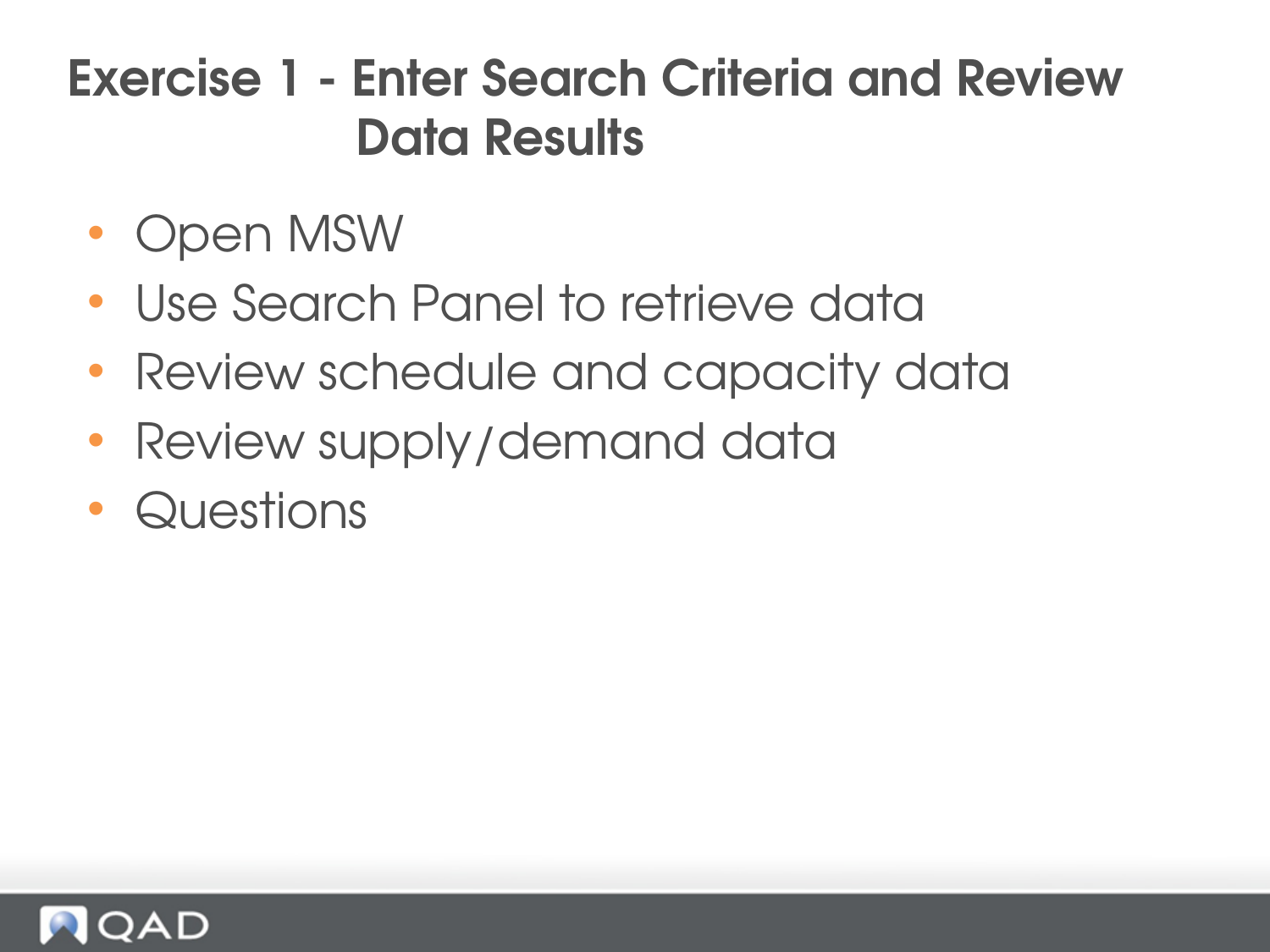

Exercise 1 - Enter Search Criteria and Review
                     Data Results
Open MSW
Use Search Panel to retrieve data
Review schedule and capacity data
Review supply/demand data
Questions